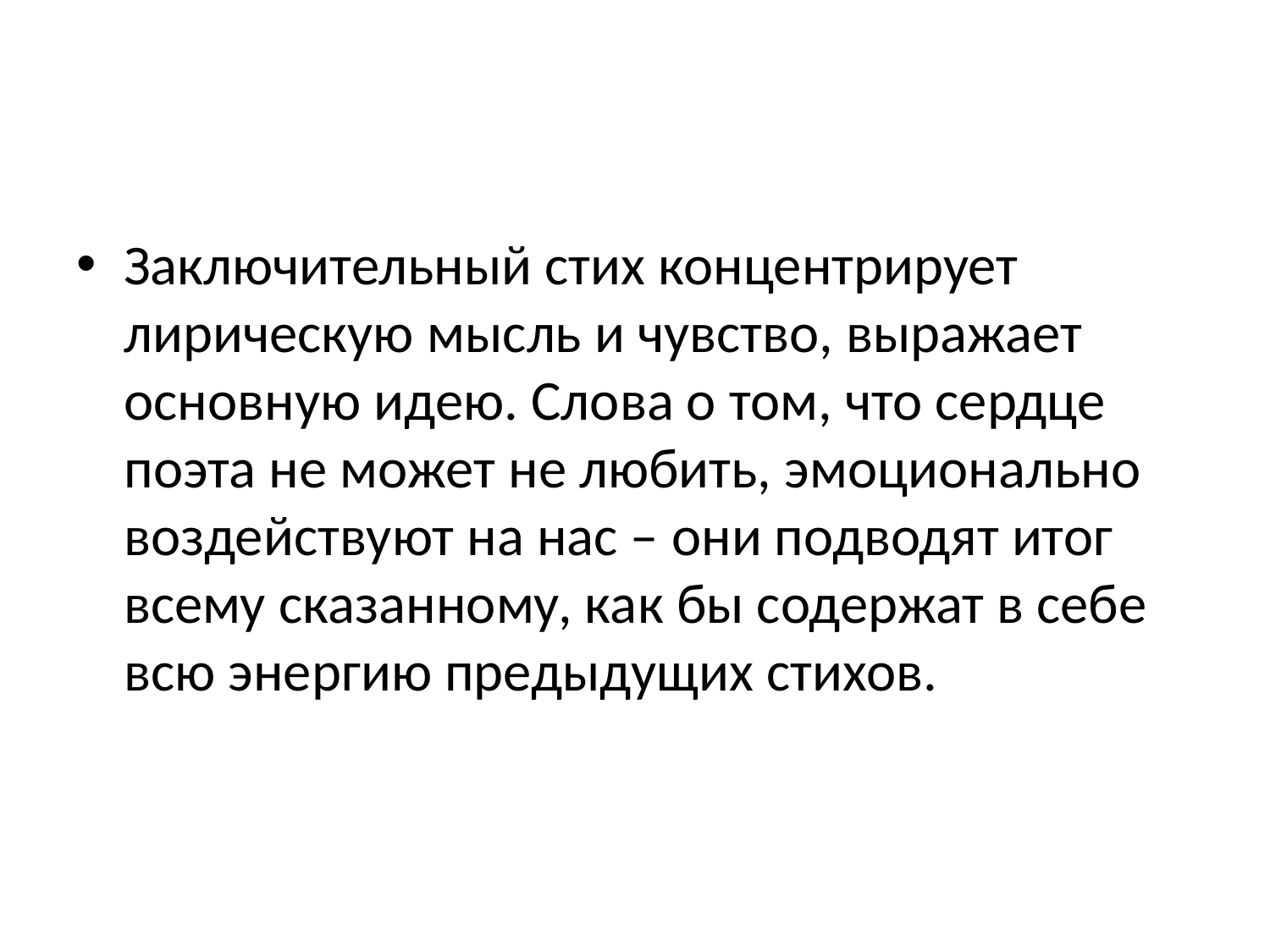

#
Заключительный стих концентрирует лирическую мысль и чувство, выражает основную идею. Слова о том, что сердце поэта не может не любить, эмоционально воздействуют на нас – они подводят итог всему сказанному, как бы содержат в себе всю энергию предыдущих стихов.